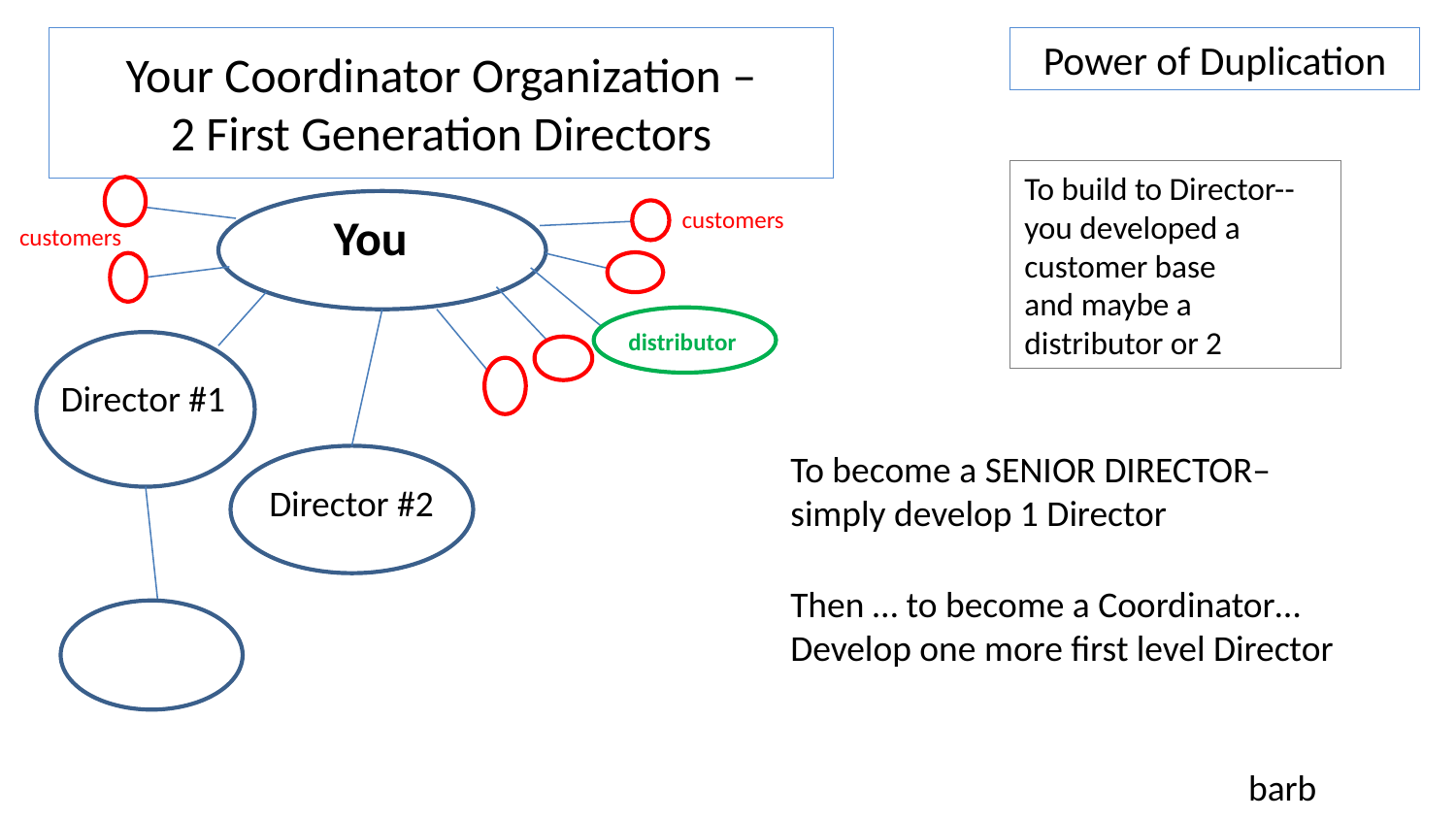

# Your Coordinator Organization – 2 First Generation Directors
Power of Duplication
To build to Director-- you developed a customer base
and maybe a distributor or 2

customers
You

customers

dis
distributor

  Director #1
To become a SENIOR DIRECTOR– simply develop 1 Director
DiDirector # 2
Director #2
Then … to become a Coordinator…
Develop one more first level Director

barb